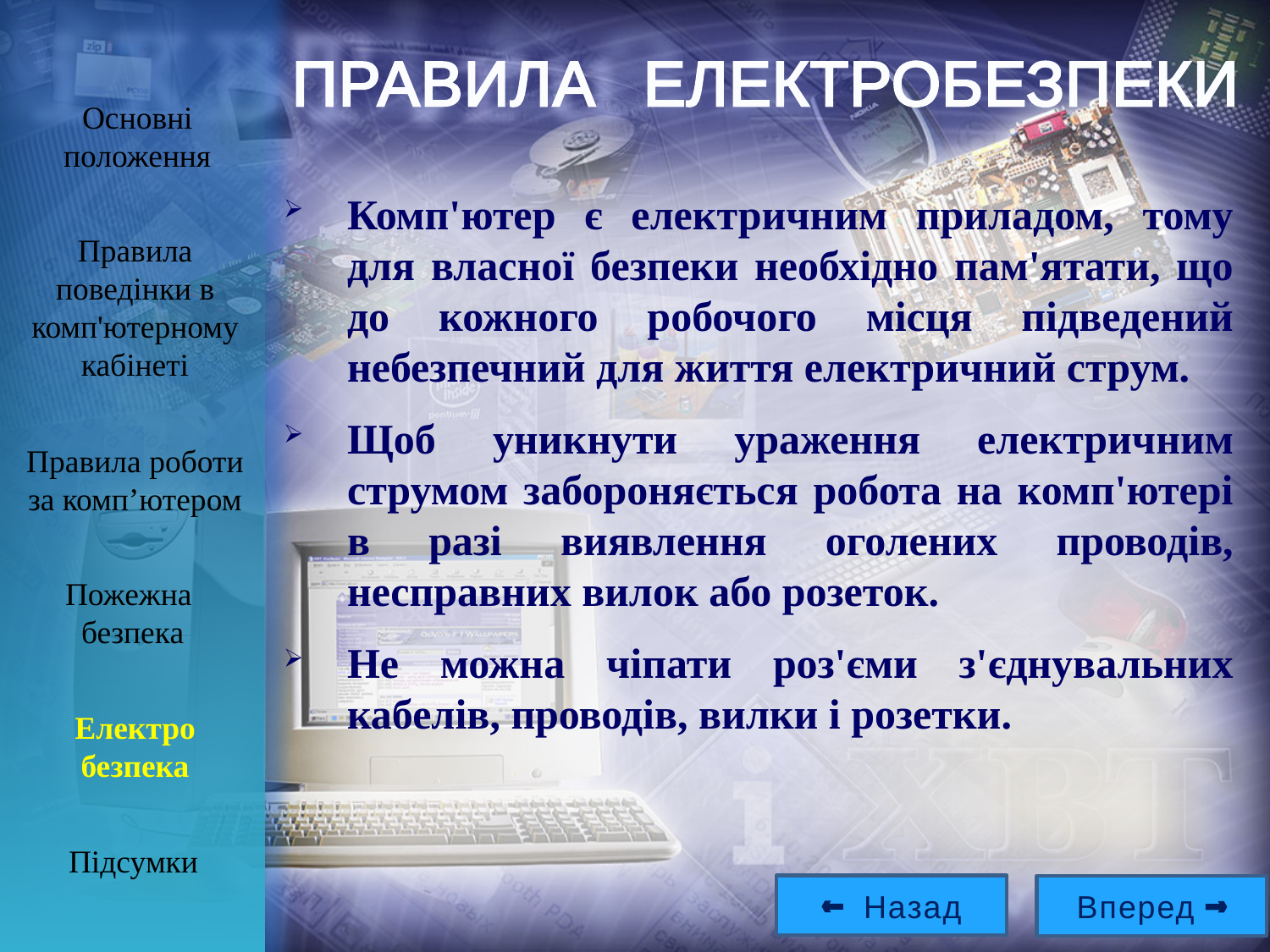

ПРАВИЛА   ЕЛЕКТРОБЕЗПЕКИ

Основні положення
Комп'ютер є електричним приладом, тому для власної безпеки необхідно пам'ятати, що до кожного робочого місця підведений небезпечний для життя електричний струм.
Щоб уникнути ураження електричним струмом забороняється робота на комп'ютері в разі виявлення оголених проводів, несправних вилок або розеток.
Не можна чіпати роз'єми з'єднувальних кабелів, проводів, вилки і розетки.

Правила поведінки в комп'ютерному кабінеті
Правила роботи за комп’ютером
Пожежна
безпека
Електро
безпека
Підсумки
←  Назад
Вперед →